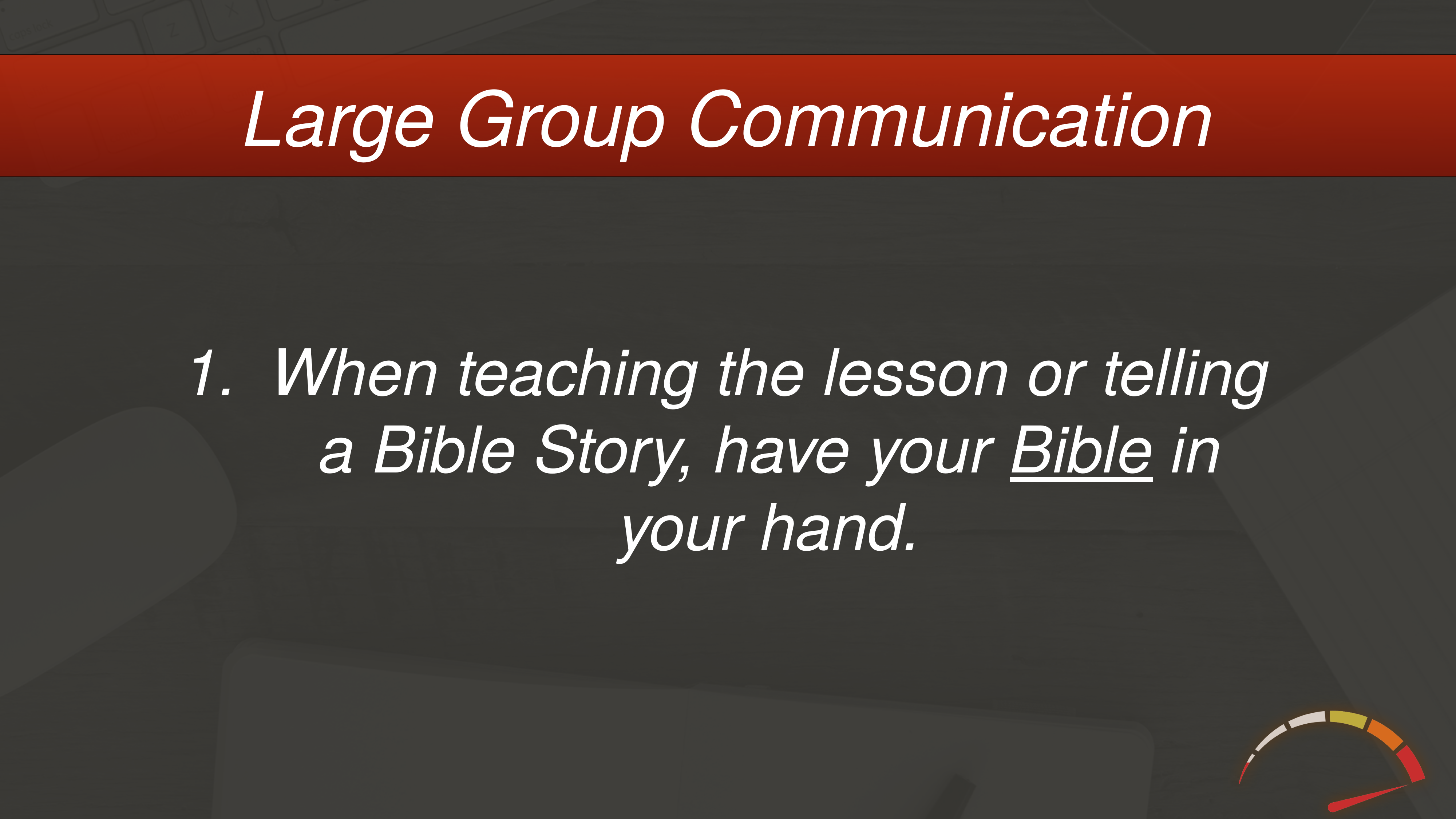

Large Group Communication
When teaching the lesson or telling a Bible Story, have your Bible in your hand.